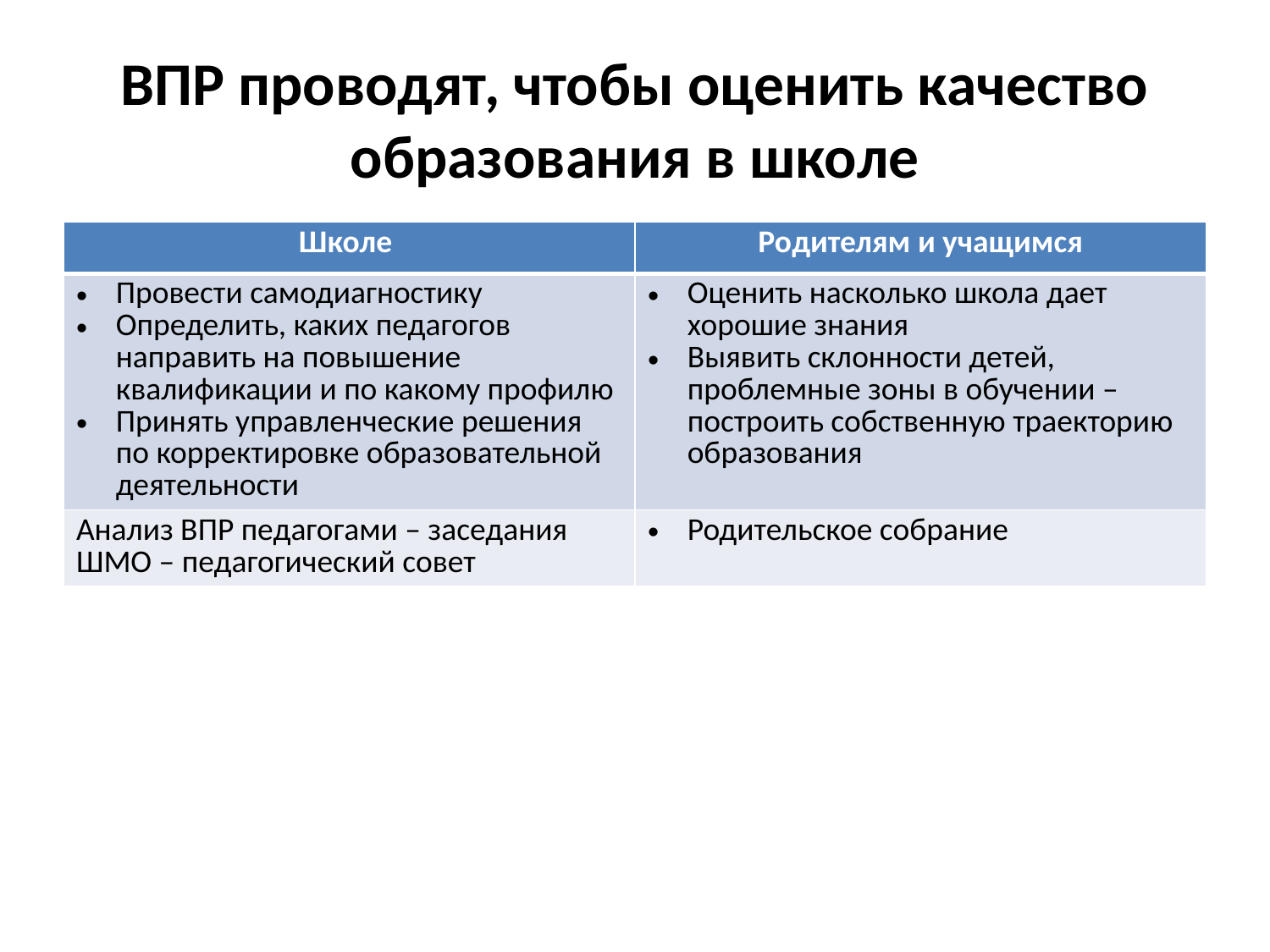

# ВПР проводят, чтобы оценить качество образования в школе
| Школе | Родителям и учащимся |
| --- | --- |
| Провести самодиагностику Определить, каких педагогов направить на повышение квалификации и по какому профилю Принять управленческие решения по корректировке образовательной деятельности | Оценить насколько школа дает хорошие знания Выявить склонности детей, проблемные зоны в обучении – построить собственную траекторию образования |
| Анализ ВПР педагогами – заседания ШМО – педагогический совет | Родительское собрание |